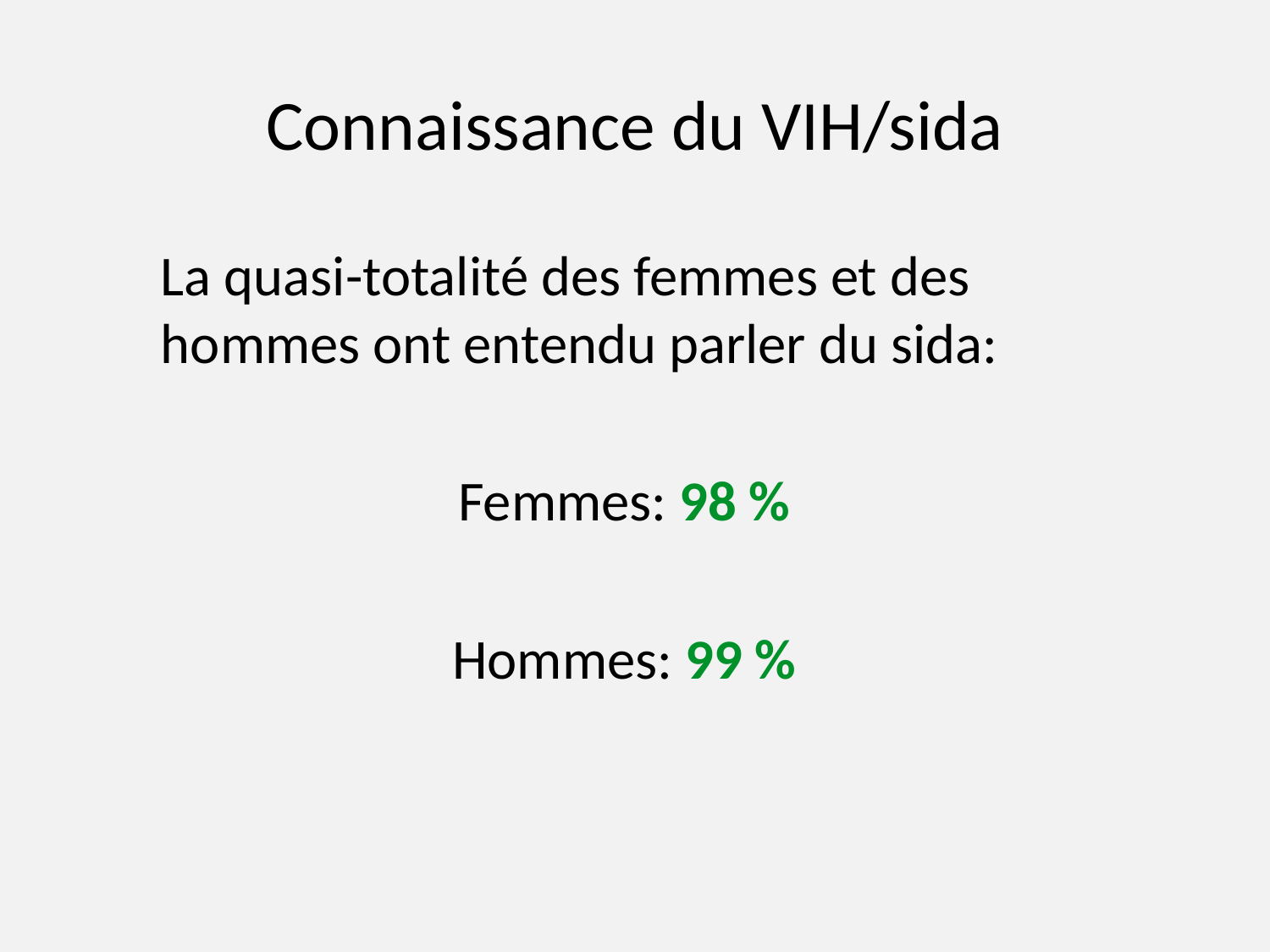

# Connaissance du VIH/sida
La quasi-totalité des femmes et des hommes ont entendu parler du sida:

Femmes: 98 %

Hommes: 99 %